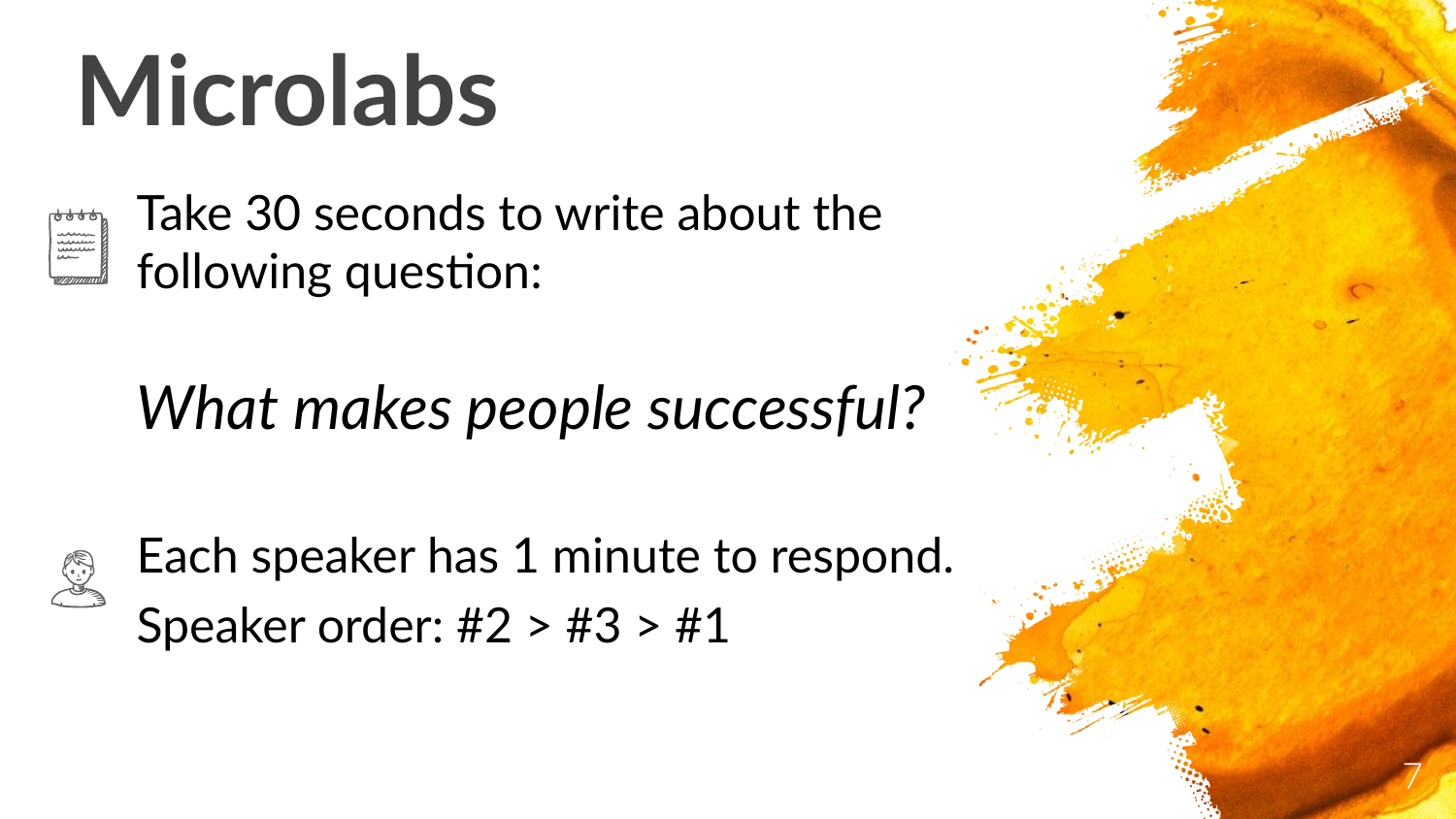

# Microlabs
Take 30 seconds to write about the following question:

What makes people successful?

Each speaker has 1 minute to respond.
Speaker order: #2 > #3 > #1

7